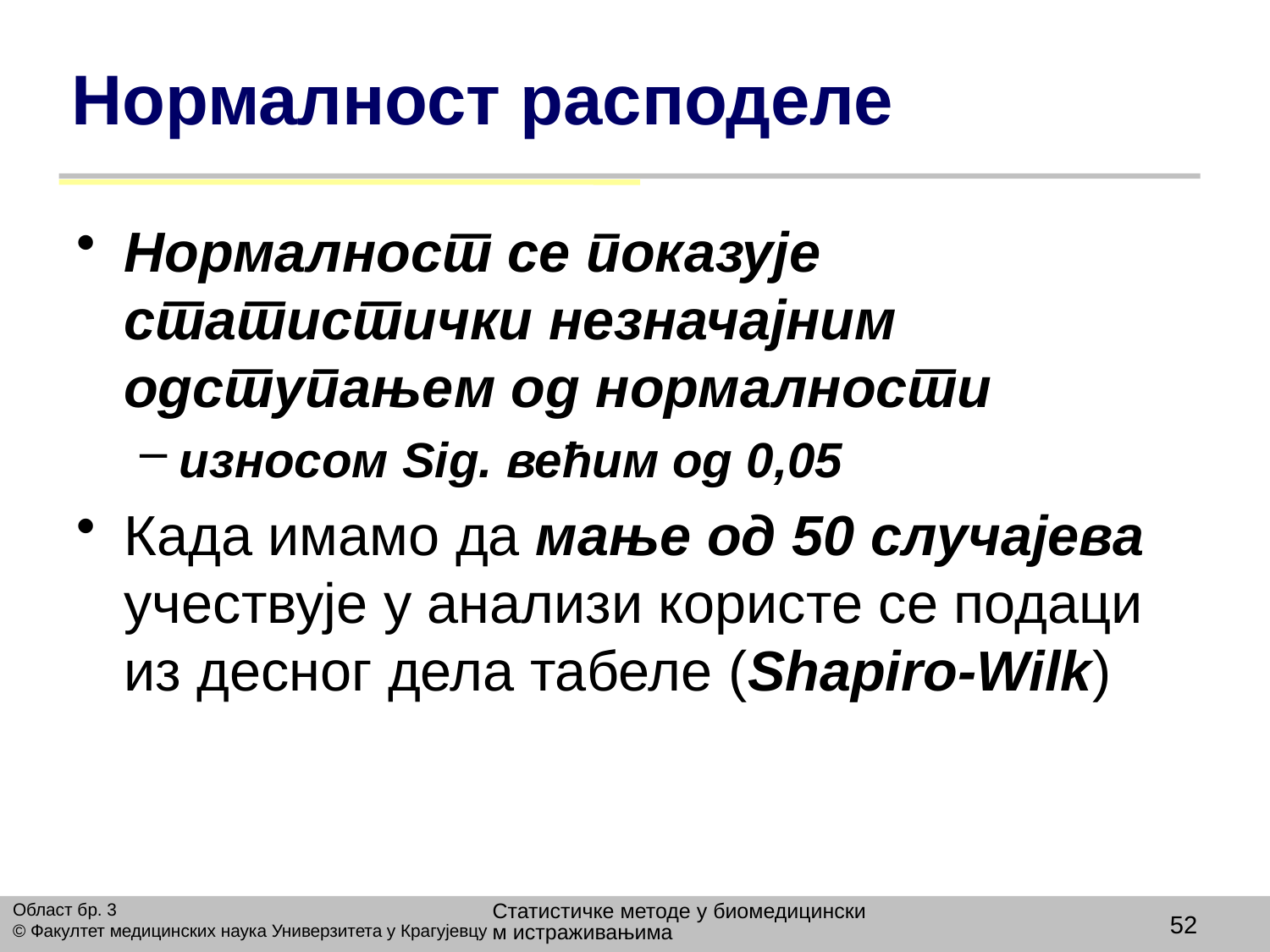

# Нормалност расподеле
Нормалност се показује статистички незначајним одступањем од нормалности
износом Sig. већим од 0,05
Када имамо да мање од 50 случајева учествује у анализи користе се подаци из десног дела табеле (Shapiro-Wilk)
Статистичке методе у биомедицинским истраживањима
Област бр. 3
© Факултет медицинских наука Универзитета у Крагујевцу
52